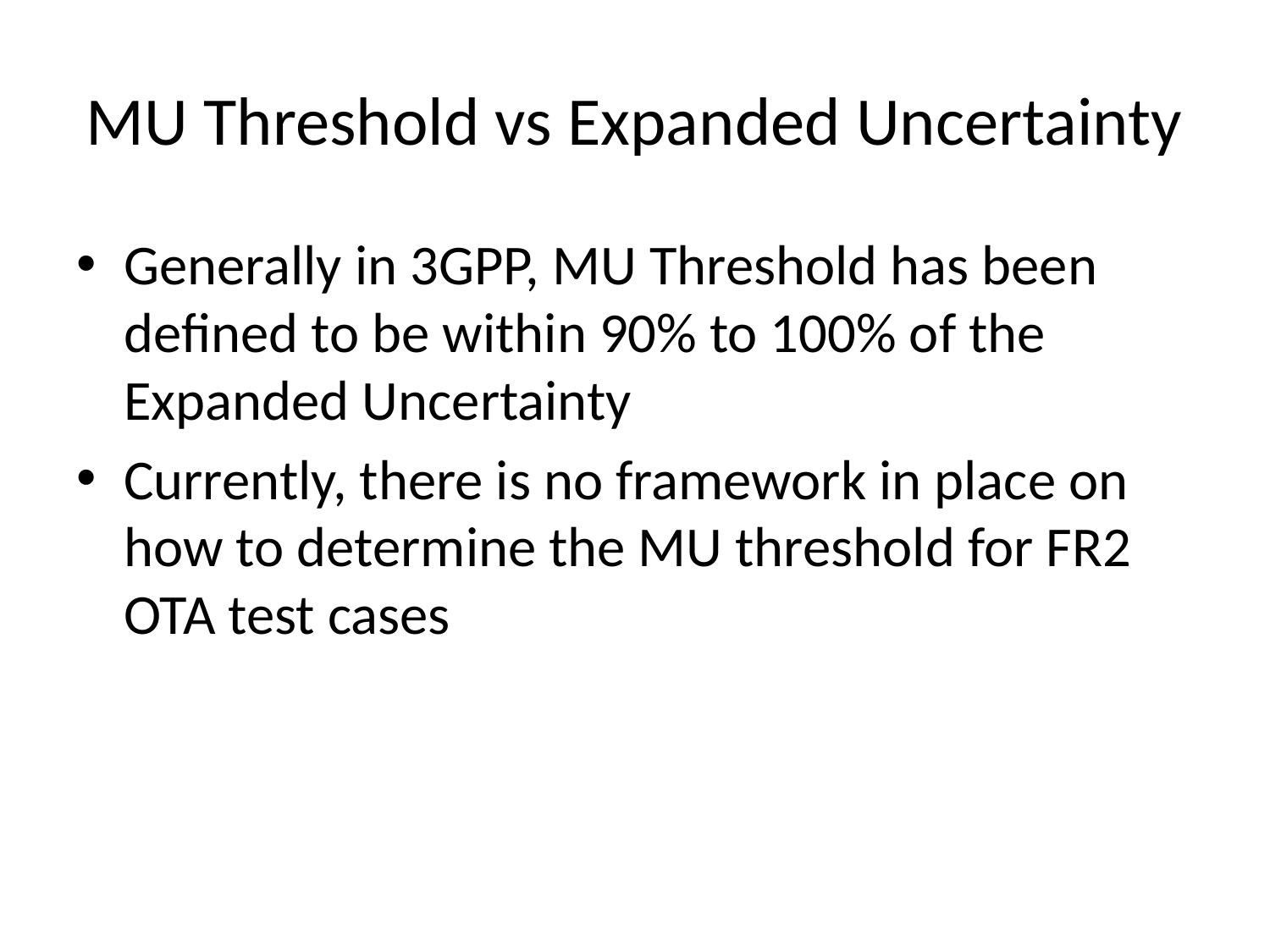

# MU Threshold vs Expanded Uncertainty
Generally in 3GPP, MU Threshold has been defined to be within 90% to 100% of the Expanded Uncertainty
Currently, there is no framework in place on how to determine the MU threshold for FR2 OTA test cases